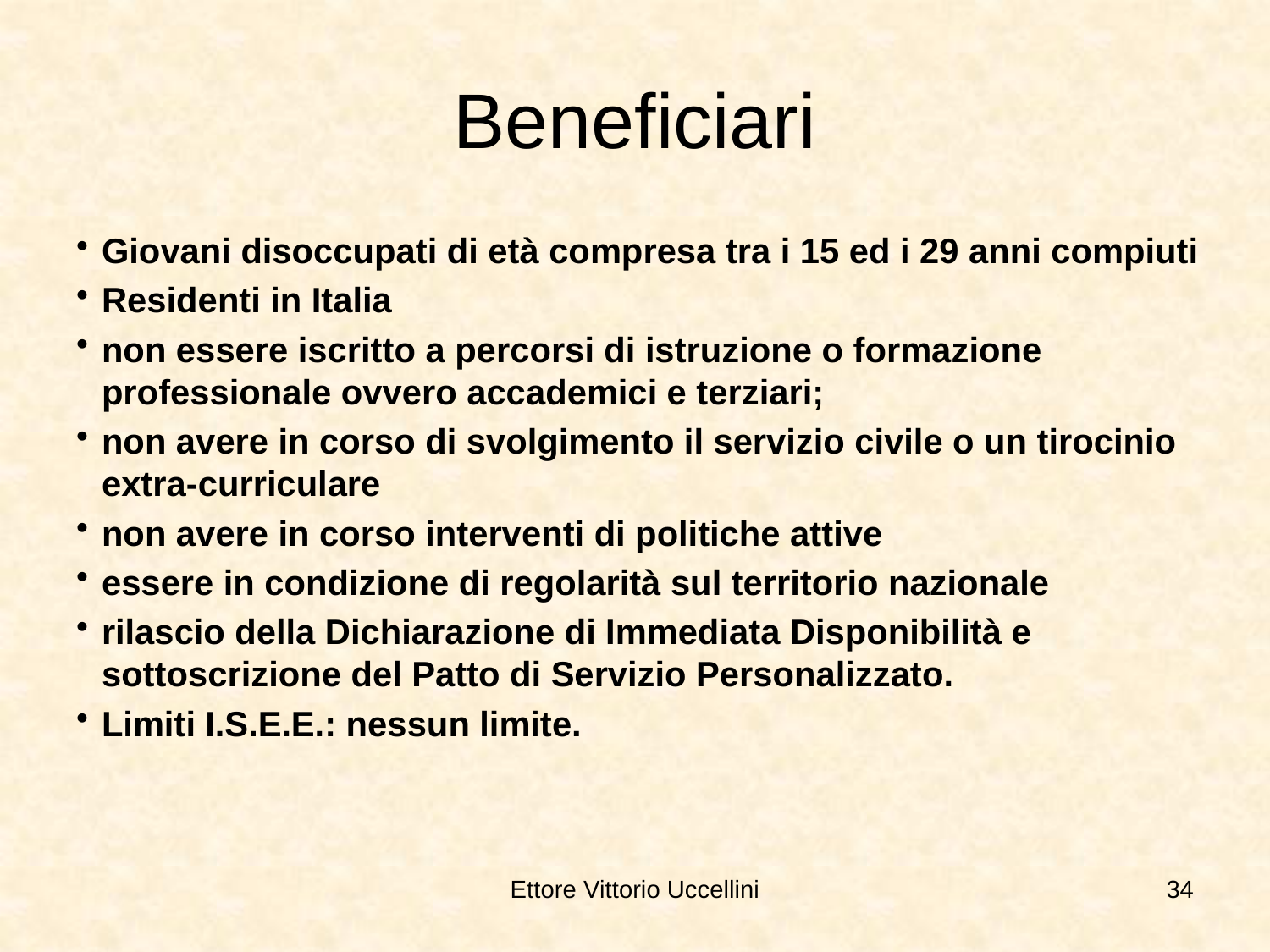

# Beneficiari
Giovani disoccupati di età compresa tra i 15 ed i 29 anni compiuti
Residenti in Italia
non essere iscritto a percorsi di istruzione o formazione professionale ovvero accademici e terziari;
non avere in corso di svolgimento il servizio civile o un tirocinio extra-curriculare
non avere in corso interventi di politiche attive
essere in condizione di regolarità sul territorio nazionale
rilascio della Dichiarazione di Immediata Disponibilità e sottoscrizione del Patto di Servizio Personalizzato.
Limiti I.S.E.E.: nessun limite.

Ettore Vittorio Uccellini
34